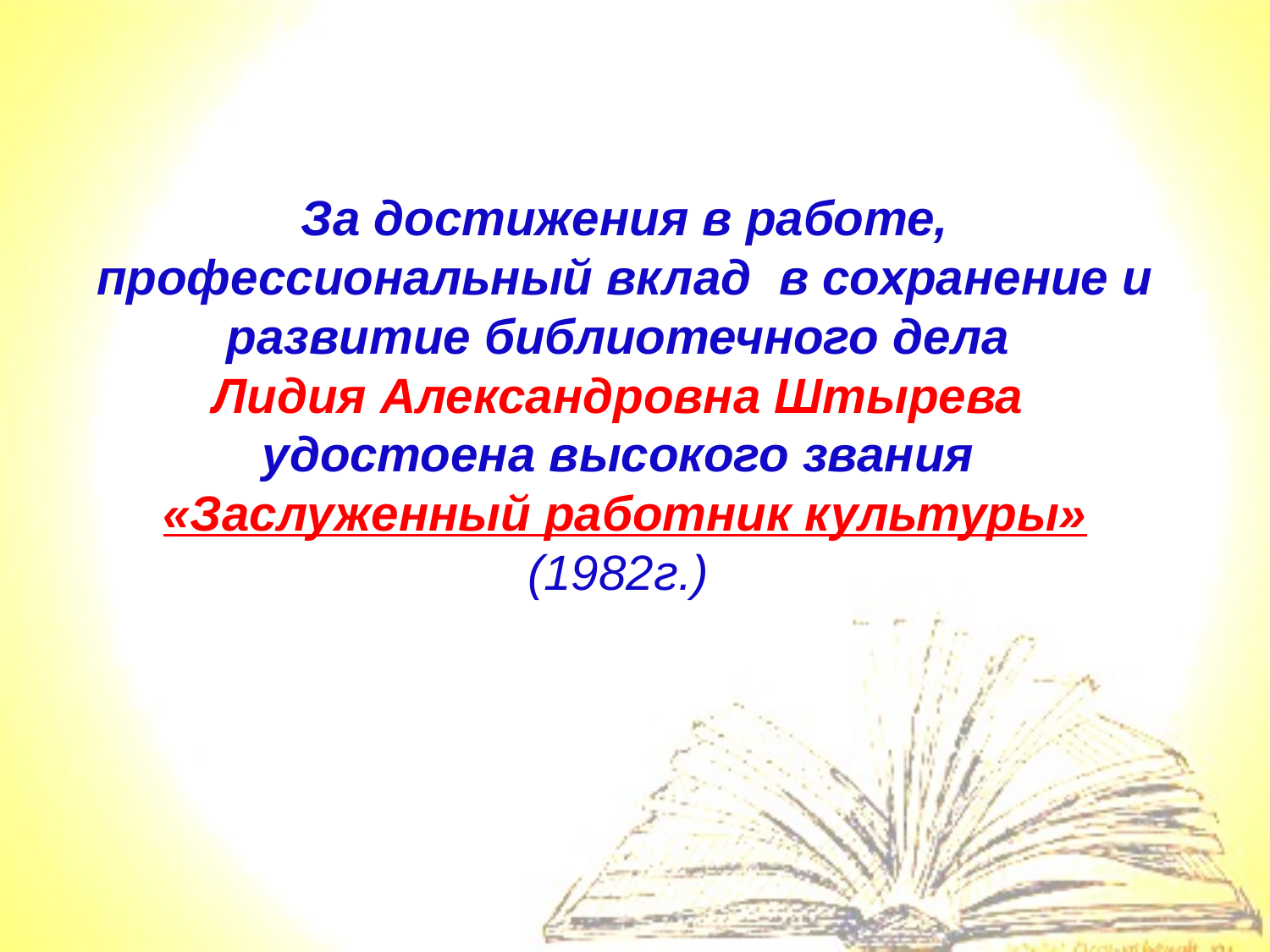

За достижения в работе, профессиональный вклад  в сохранение и развитие библиотечного дела
Лидия Александровна Штырева
удостоена высокого звания
«Заслуженный работник культуры» (1982г.)